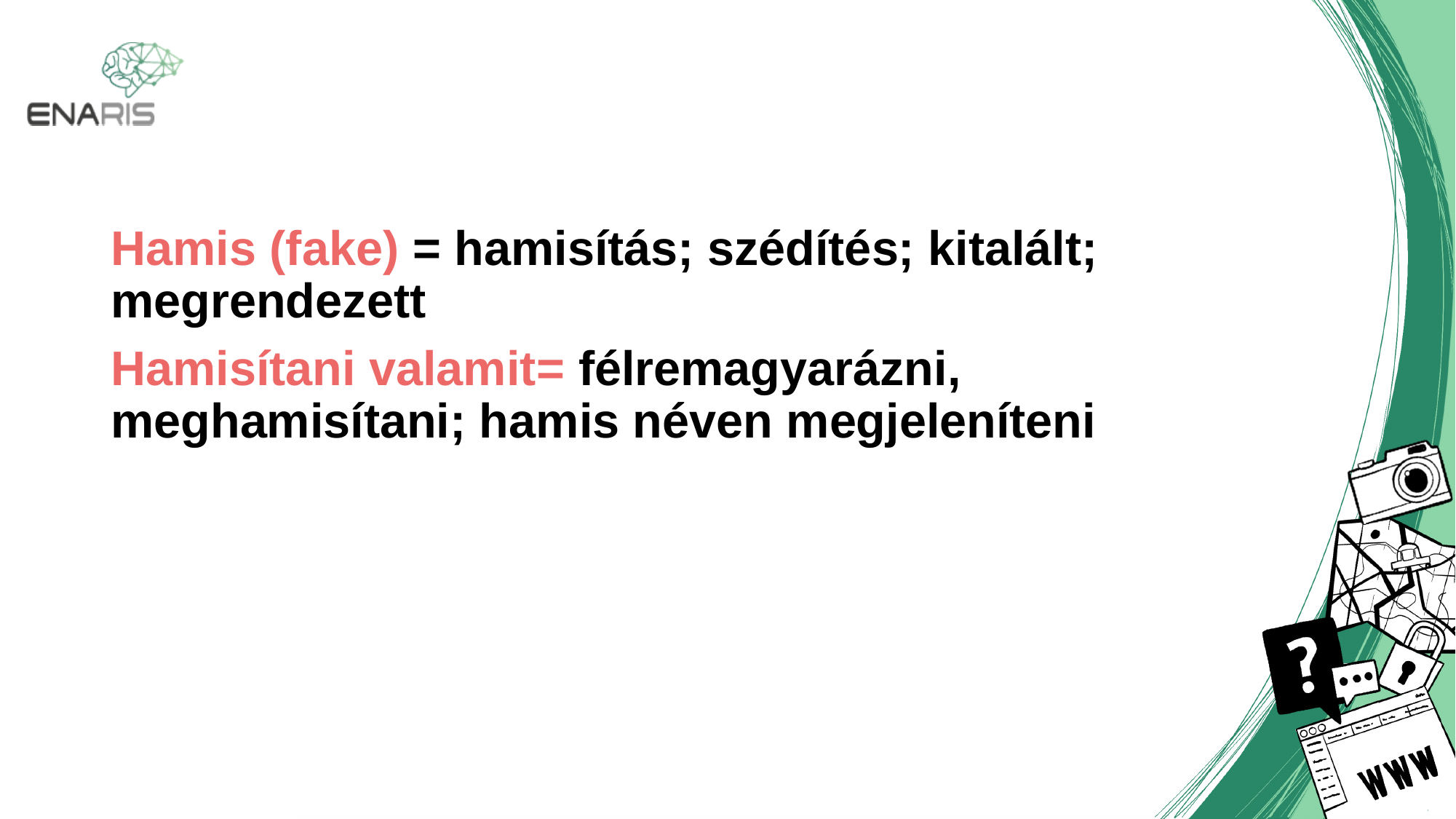

Hamis (fake) = hamisítás; szédítés; kitalált; megrendezett
Hamisítani valamit= félremagyarázni, meghamisítani; hamis néven megjeleníteni